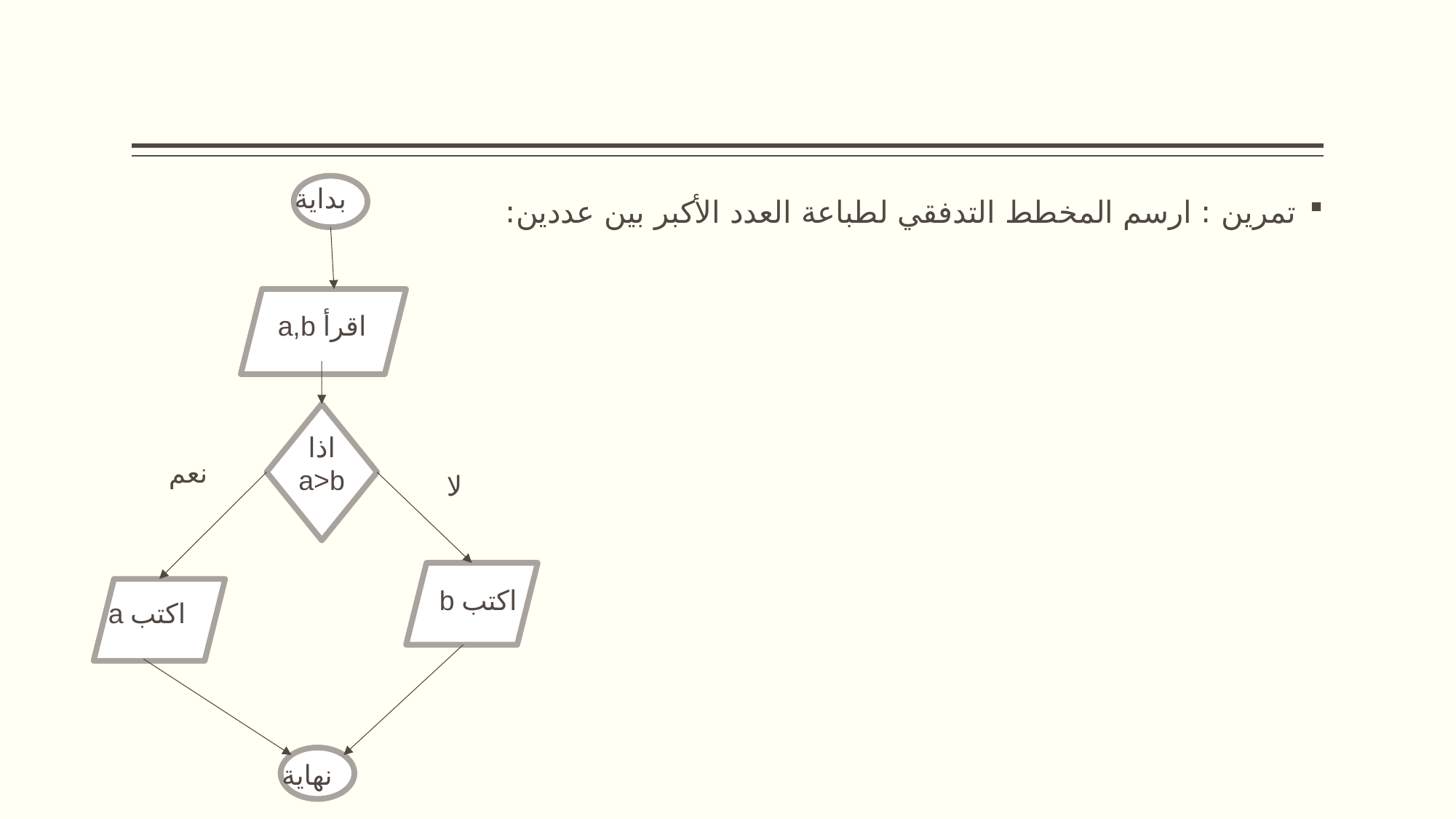

#

بداية
تمرين : ارسم المخطط التدفقي لطباعة العدد الأكبر بين عددين:

اقرأ a,b

اذا a>b
نعم
لا

اكتب b

اكتب a

نهاية